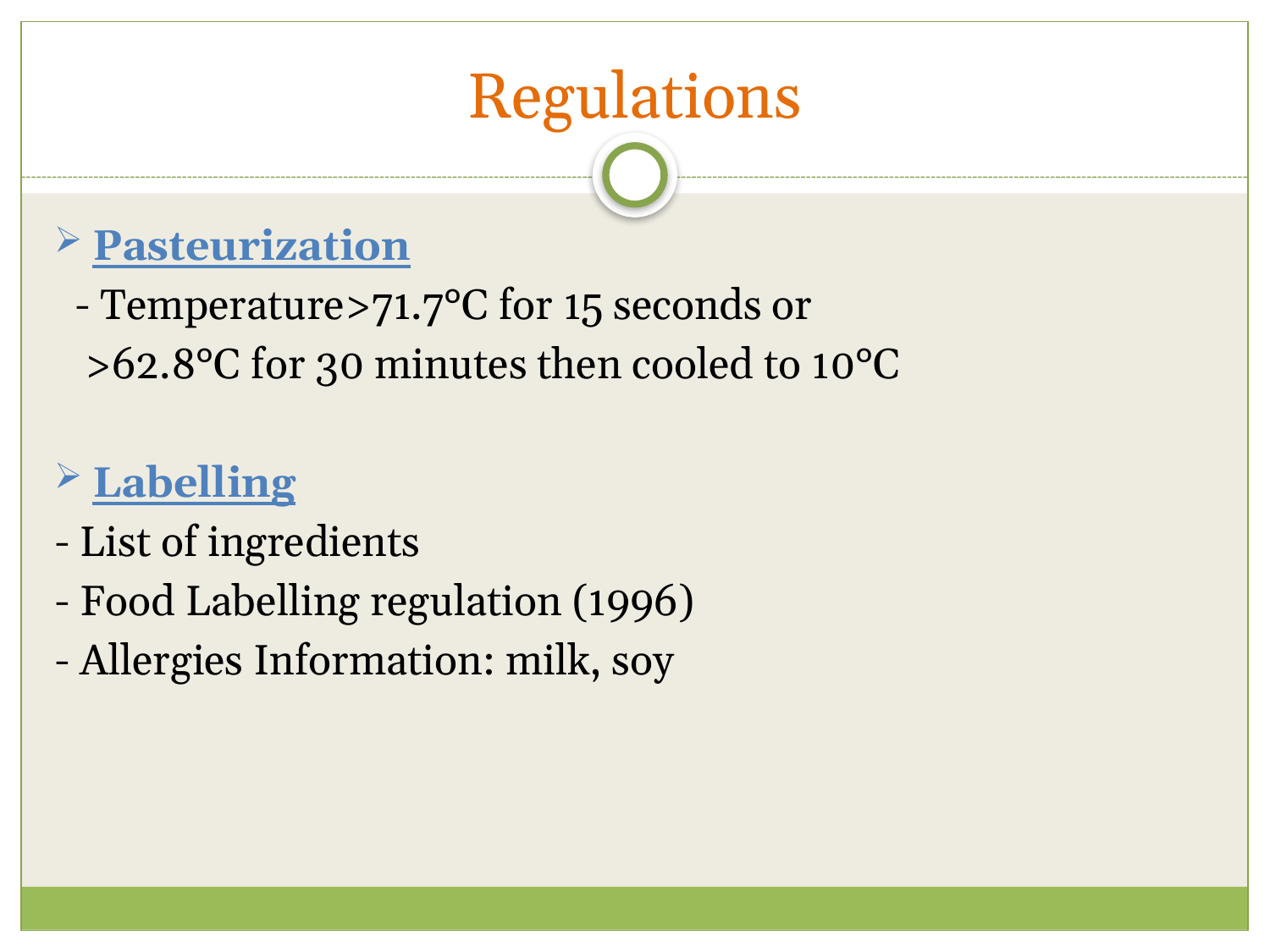

# Regulations
Pasteurization
  - Temperature>71.7°C for 15 seconds or
   >62.8°C for 30 minutes then cooled to 10°C

Labelling
- List of ingredients
- Food Labelling regulation (1996)
- Allergies Information: milk, soy